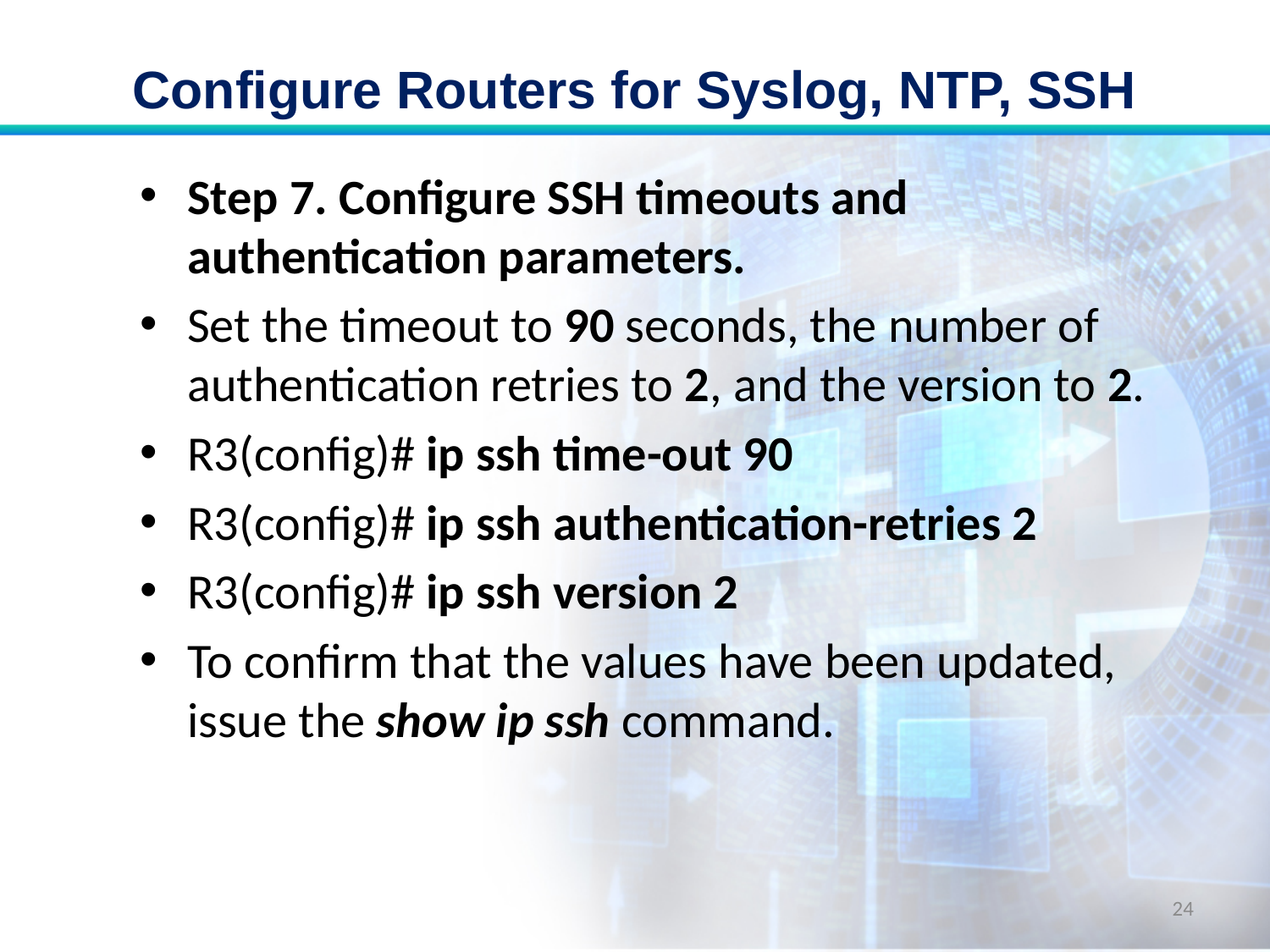

# Configure Routers for Syslog, NTP, SSH
Step 7. Configure SSH timeouts and authentication parameters.
Set the timeout to 90 seconds, the number of authentication retries to 2, and the version to 2.
R3(config)# ip ssh time-out 90
R3(config)# ip ssh authentication-retries 2
R3(config)# ip ssh version 2
To confirm that the values have been updated, issue the show ip ssh command.

24